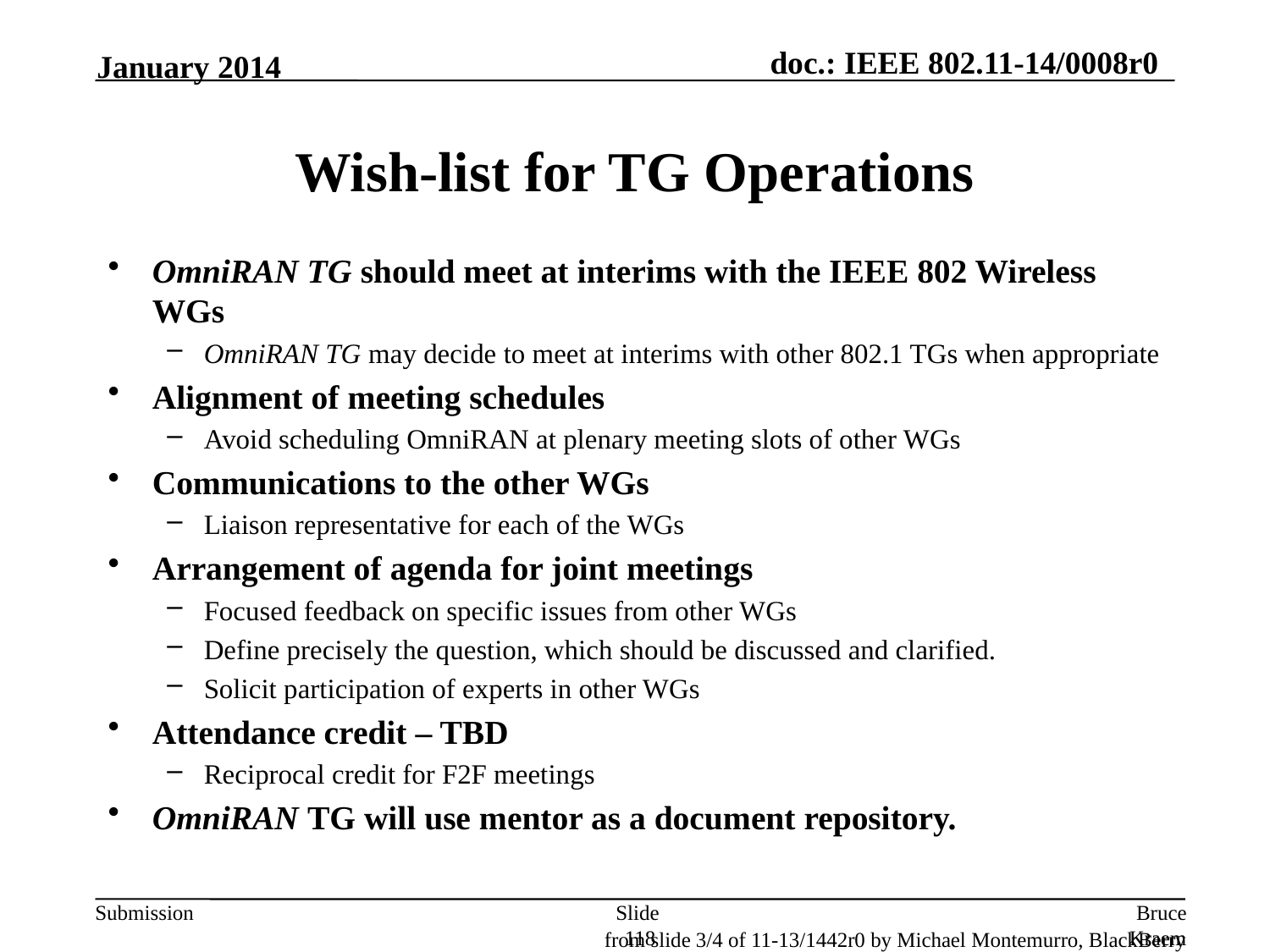

January 2014
# Wish-list for TG Operations
OmniRAN TG should meet at interims with the IEEE 802 Wireless WGs
OmniRAN TG may decide to meet at interims with other 802.1 TGs when appropriate
Alignment of meeting schedules
Avoid scheduling OmniRAN at plenary meeting slots of other WGs
Communications to the other WGs
Liaison representative for each of the WGs
Arrangement of agenda for joint meetings
Focused feedback on specific issues from other WGs
Define precisely the question, which should be discussed and clarified.
Solicit participation of experts in other WGs
Attendance credit – TBD
Reciprocal credit for F2F meetings
OmniRAN TG will use mentor as a document repository.

Slide 118
Bruce Kraemer, Marvell
from slide 3/4 of 11-13/1442r0 by Michael Montemurro, BlackBerry